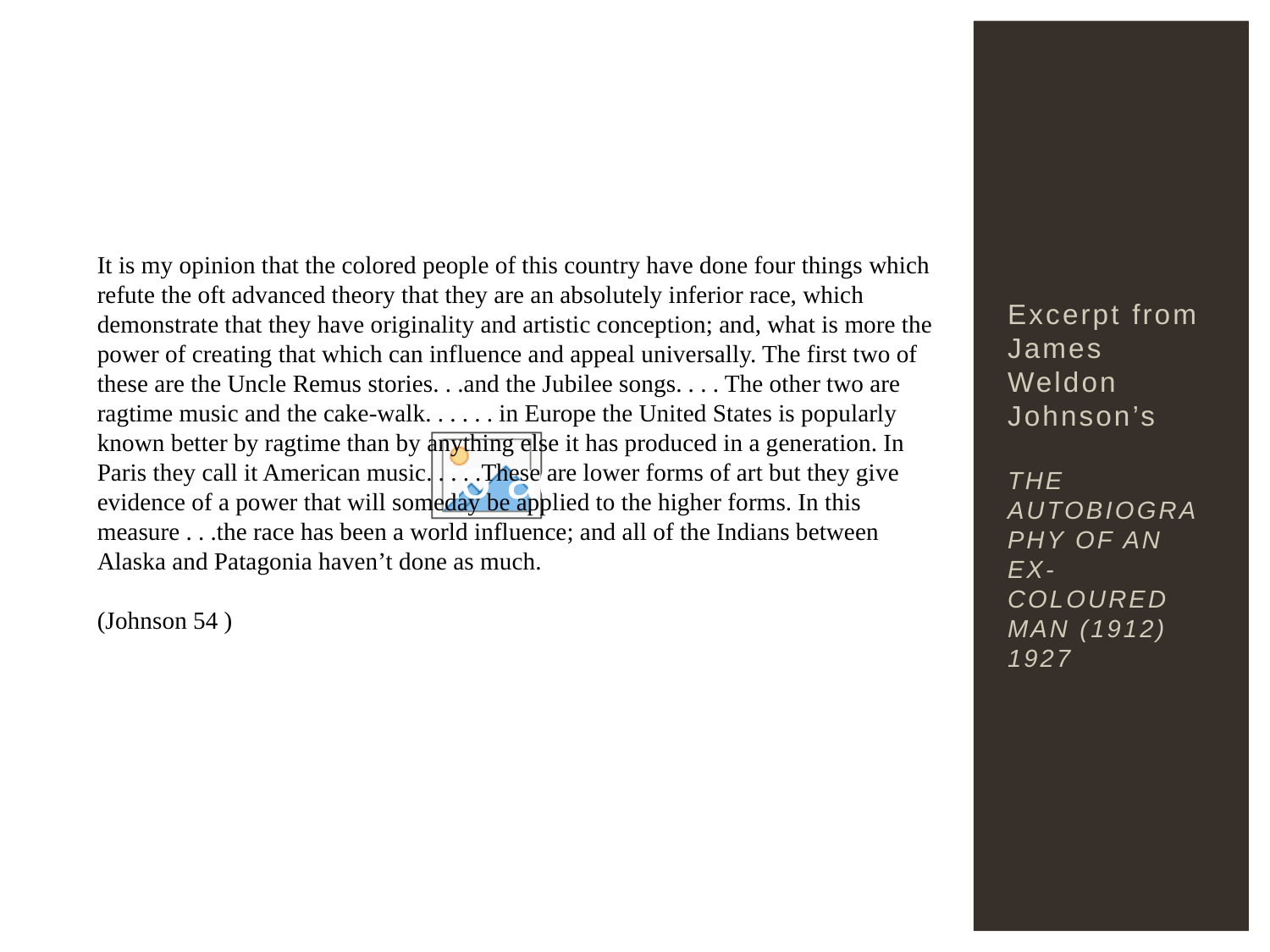

It is my opinion that the colored people of this country have done four things which refute the oft advanced theory that they are an absolutely inferior race, which demonstrate that they have originality and artistic conception; and, what is more the power of creating that which can influence and appeal universally. The first two of these are the Uncle Remus stories. . .and the Jubilee songs. . . . The other two are ragtime music and the cake-walk. . . . . . in Europe the United States is popularly known better by ragtime than by anything else it has produced in a generation. In Paris they call it American music. . . . .These are lower forms of art but they give evidence of a power that will someday be applied to the higher forms. In this measure . . .the race has been a world influence; and all of the Indians between Alaska and Patagonia haven’t done as much. 									(Johnson 54 )
 Whole section should be a slide

Need a slide that writes this out:
Ragtime/folk or oral culture and is black

Classical music is white/European, written culture

Excerpt from James Weldon Johnson’s
The Autobiography of an Ex-Coloured Man (1912) 1927